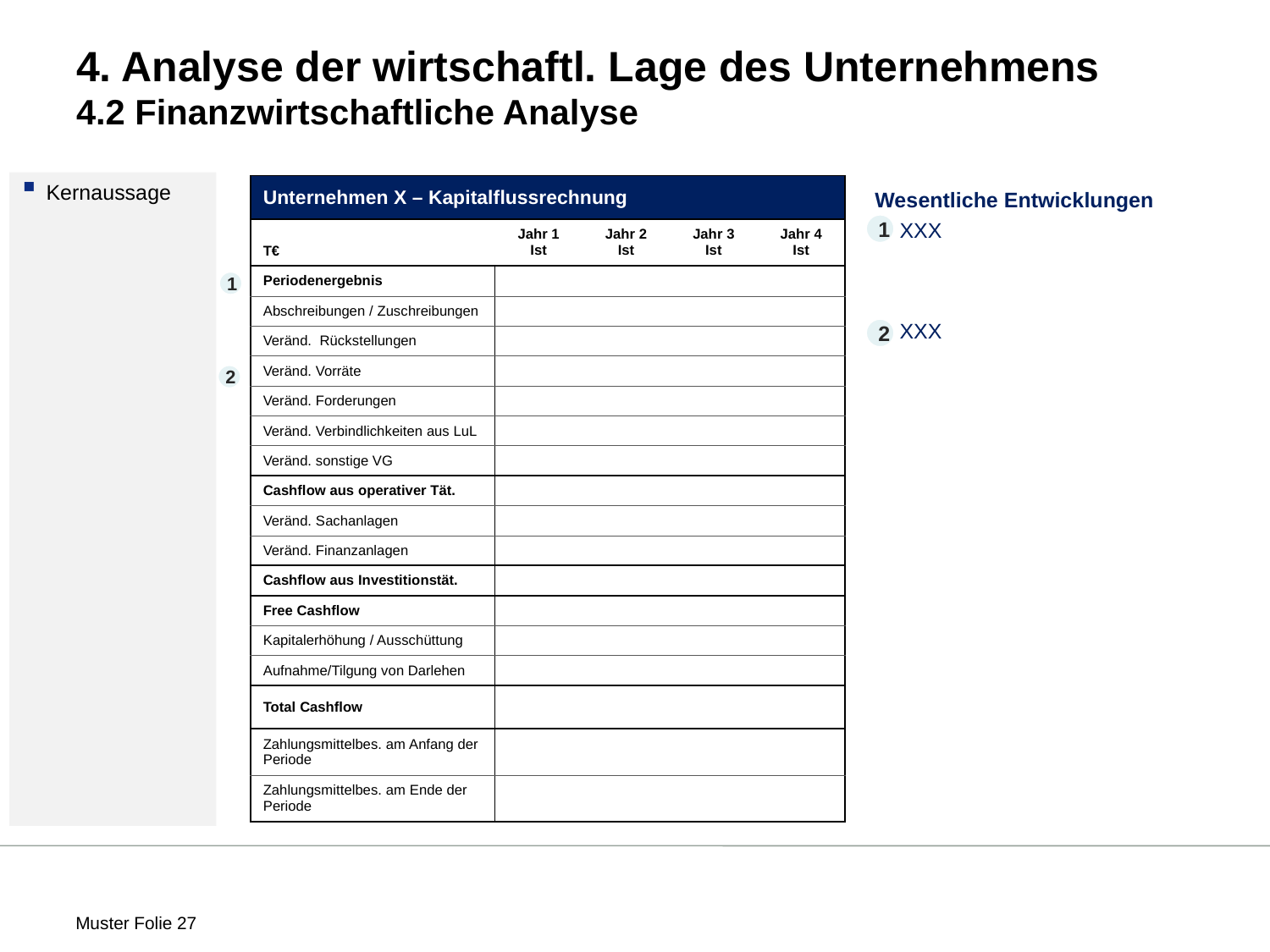

# 4. Analyse der wirtschaftl. Lage des Unternehmens 4.2 Finanzwirtschaftliche Analyse
Kernaussage
| Unternehmen X – Kapitalflussrechnung |  |  |  |  |
| --- | --- | --- | --- | --- |
| T€ | Jahr 1 Ist | Jahr 2 Ist | Jahr 3 Ist | Jahr 4 Ist |
| Periodenergebnis |  |  |  |  |
| Abschreibungen / Zuschreibungen |  |  |  |  |
| Veränd. Rückstellungen |  |  |  |  |
| Veränd. Vorräte |  |  |  |  |
| Veränd. Forderungen |  |  |  |  |
| Veränd. Verbindlichkeiten aus LuL |  |  |  |  |
| Veränd. sonstige VG |  |  |  |  |
| Cashflow aus operativer Tät. |  |  |  |  |
| Veränd. Sachanlagen |  |  |  |  |
| Veränd. Finanzanlagen |  |  |  |  |
| Cashflow aus Investitionstät. |  |  |  |  |
| Free Cashflow |  |  |  |  |
| Kapitalerhöhung / Ausschüttung |  |  |  |  |
| Aufnahme/Tilgung von Darlehen |  |  |  |  |
| Total Cashflow |  |  |  |  |
| Zahlungsmittelbes. am Anfang der Periode |  |  |  |  |
| Zahlungsmittelbes. am Ende der Periode |  |  |  |  |
Wesentliche Entwicklungen
XXX
XXX
1
1
2
2
 Muster Folie 27